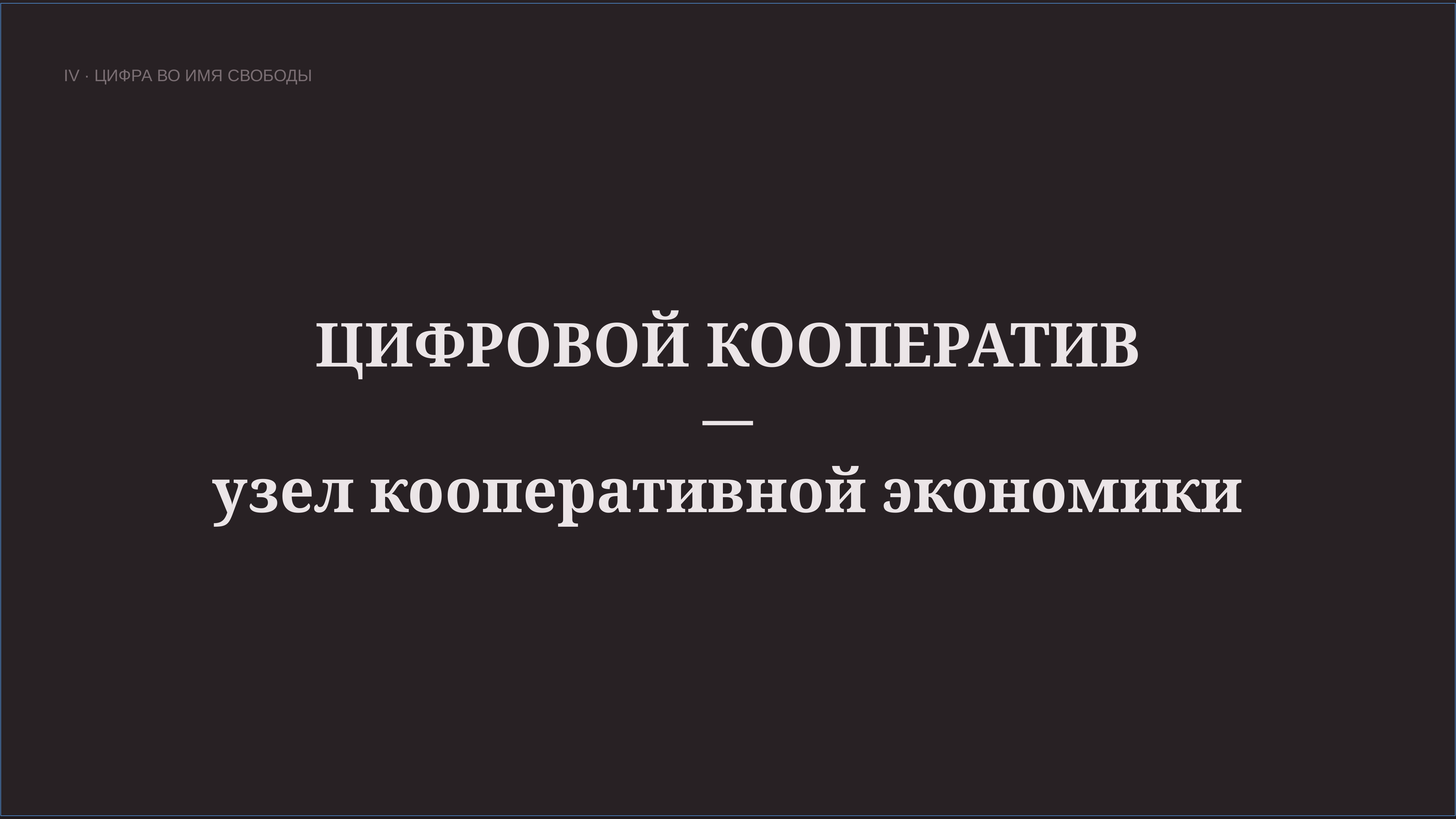

IV · ЦИФРА ВО ИМЯ СВОБОДЫ
ЦИФРОВОЙ КООПЕРАТИВ
—
узел кооперативной экономики